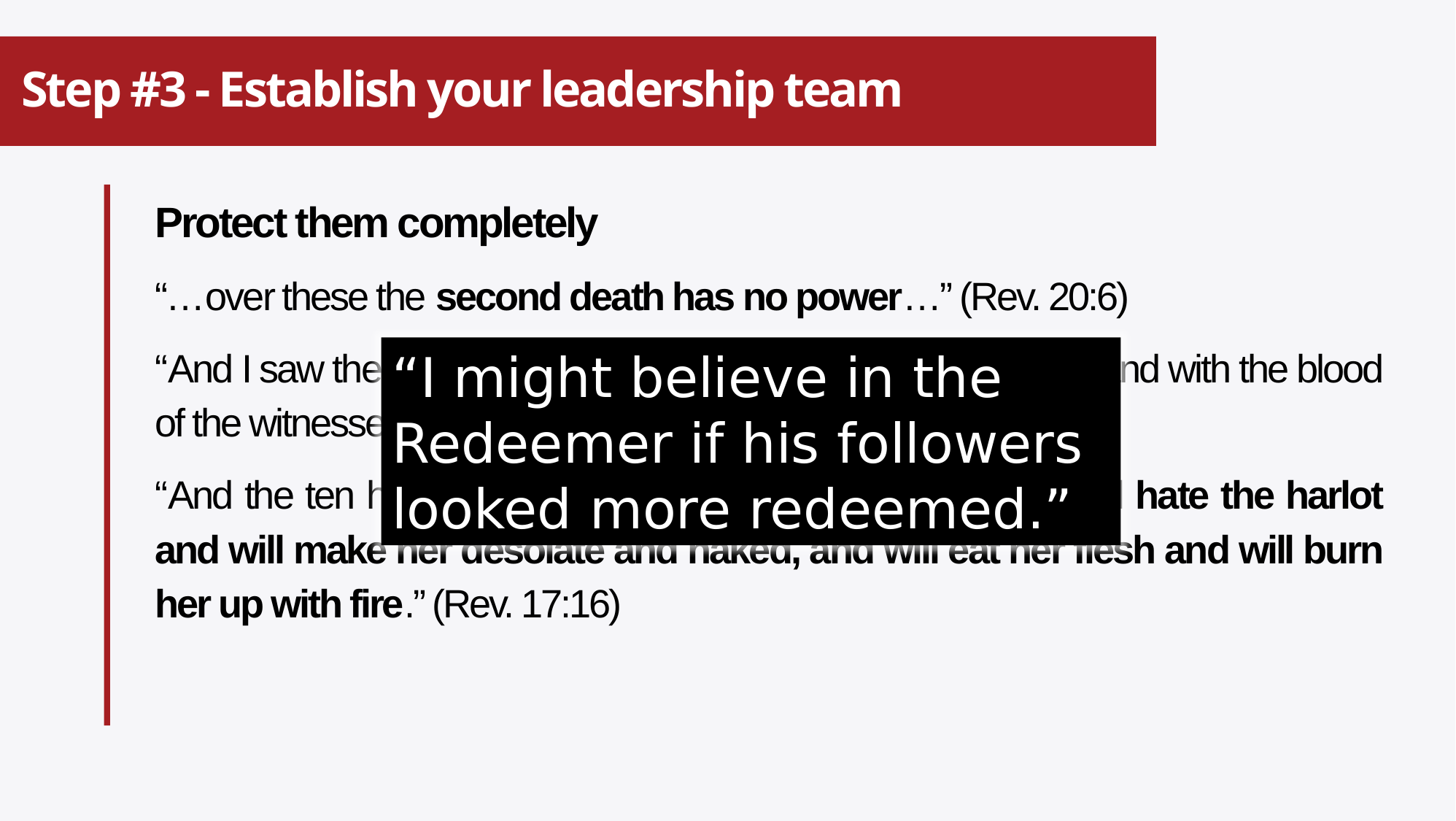

# Step #3 - Establish your leadership team
Protect them completely
“…over these the second death has no power…” (Rev. 20:6)
“And I saw the woman drunk with the blood of the saints, and with the blood of the witnesses of Jesus.” (Rev. 17:6)
“And the ten horns which you saw, and the beast, these will hate the harlot and will make her desolate and naked, and will eat her flesh and will burn her up with fire.” (Rev. 17:16)
“I might believe in the Redeemer if his followers looked more redeemed.”